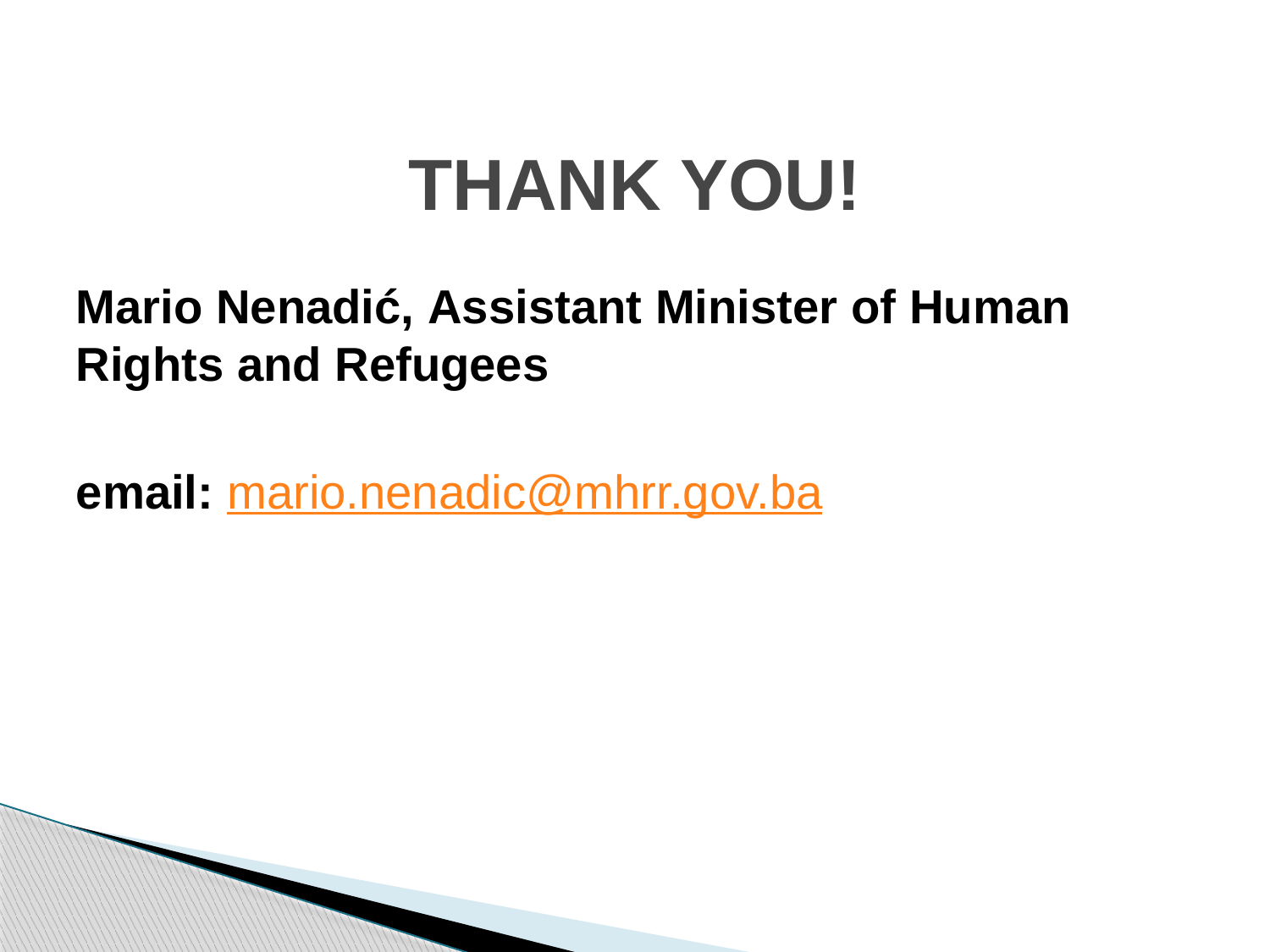

# THANK YOU!

Mario Nenadić, Assistant Minister of Human Rights and Refugees

email: mario.nenadic@mhrr.gov.ba